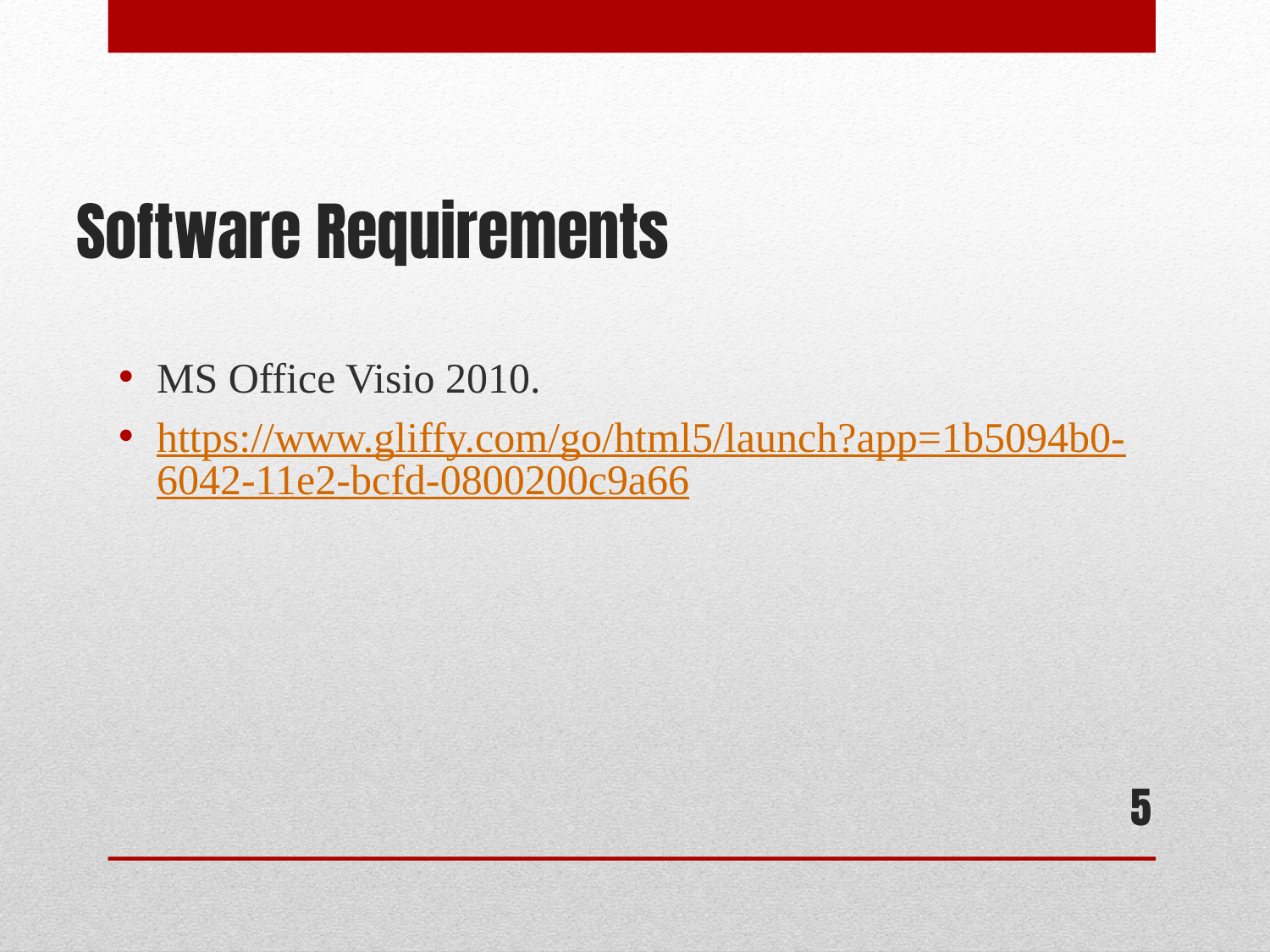

# Software Requirements

MS Office Visio 2010.
https://www.gliffy.com/go/html5/launch?app=1b5094b0-6042-11e2-bcfd-0800200c9a66

5